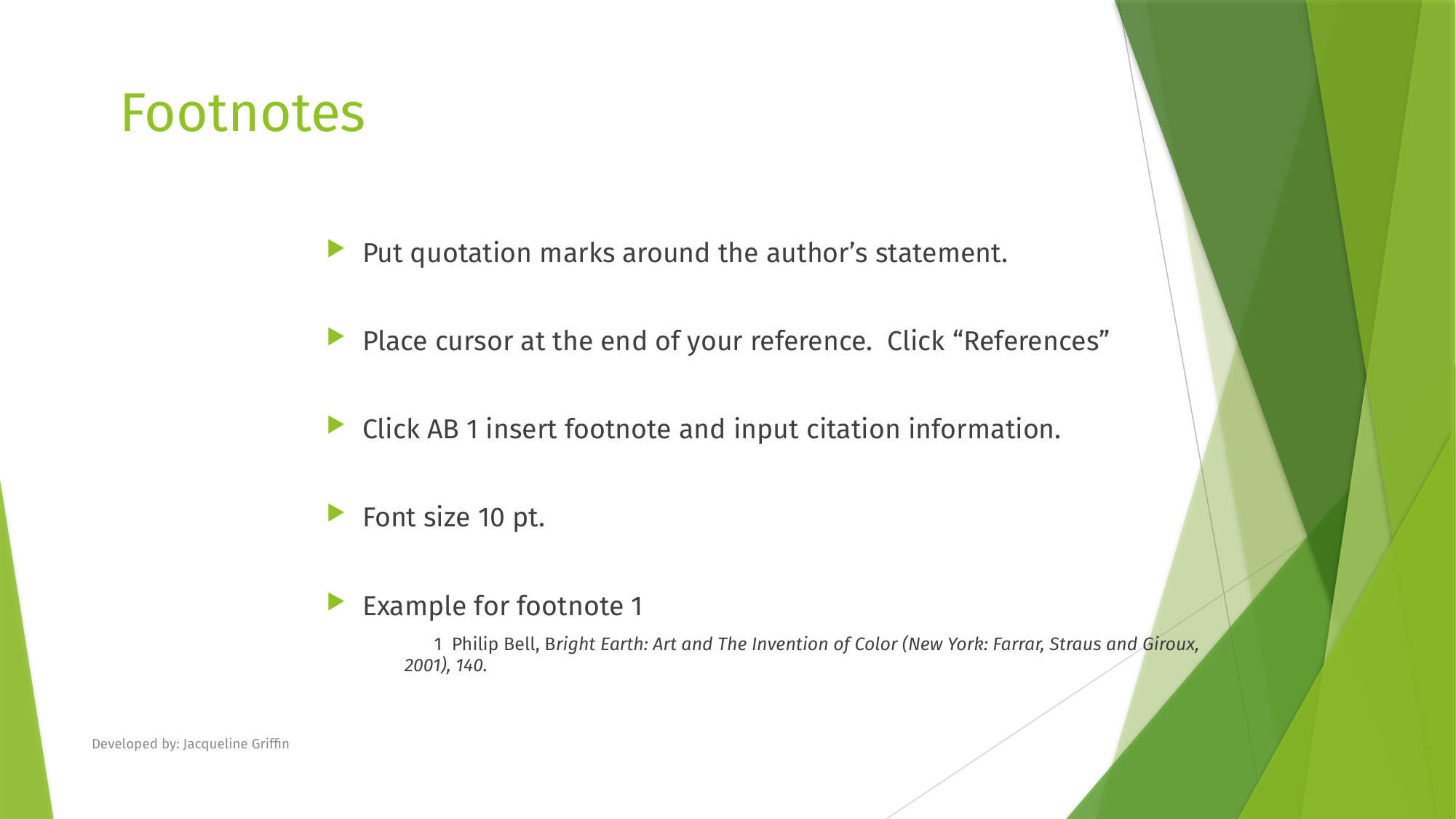

# Footnotes
Put quotation marks around the author’s statement.

Place cursor at the end of your reference.  Click “References”

Click AB 1 insert footnote and input citation information.

Font size 10 pt.

Example for footnote 1
      1  Philip Bell, Bright Earth: Art and The Invention of Color (New York: Farrar, Straus and Giroux, 2001), 140.

Developed by: Jacqueline Griffin